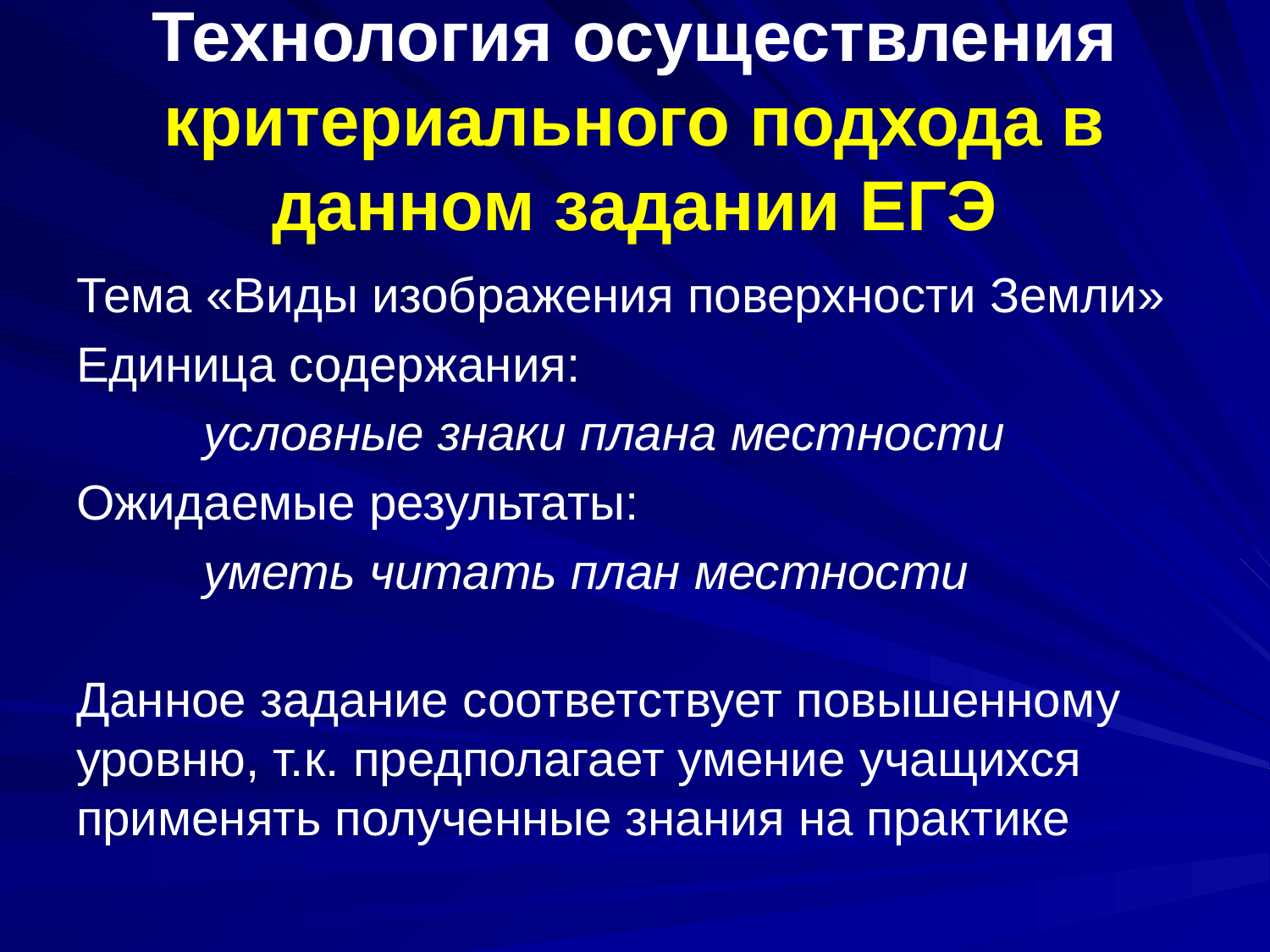

# Технология осуществления критериального подхода в данном задании ЕГЭ
Тема «Виды изображения поверхности Земли»
Единица содержания:
	условные знаки плана местности
Ожидаемые результаты:
	уметь читать план местности
Данное задание соответствует повышенному уровню, т.к. предполагает умение учащихся применять полученные знания на практике